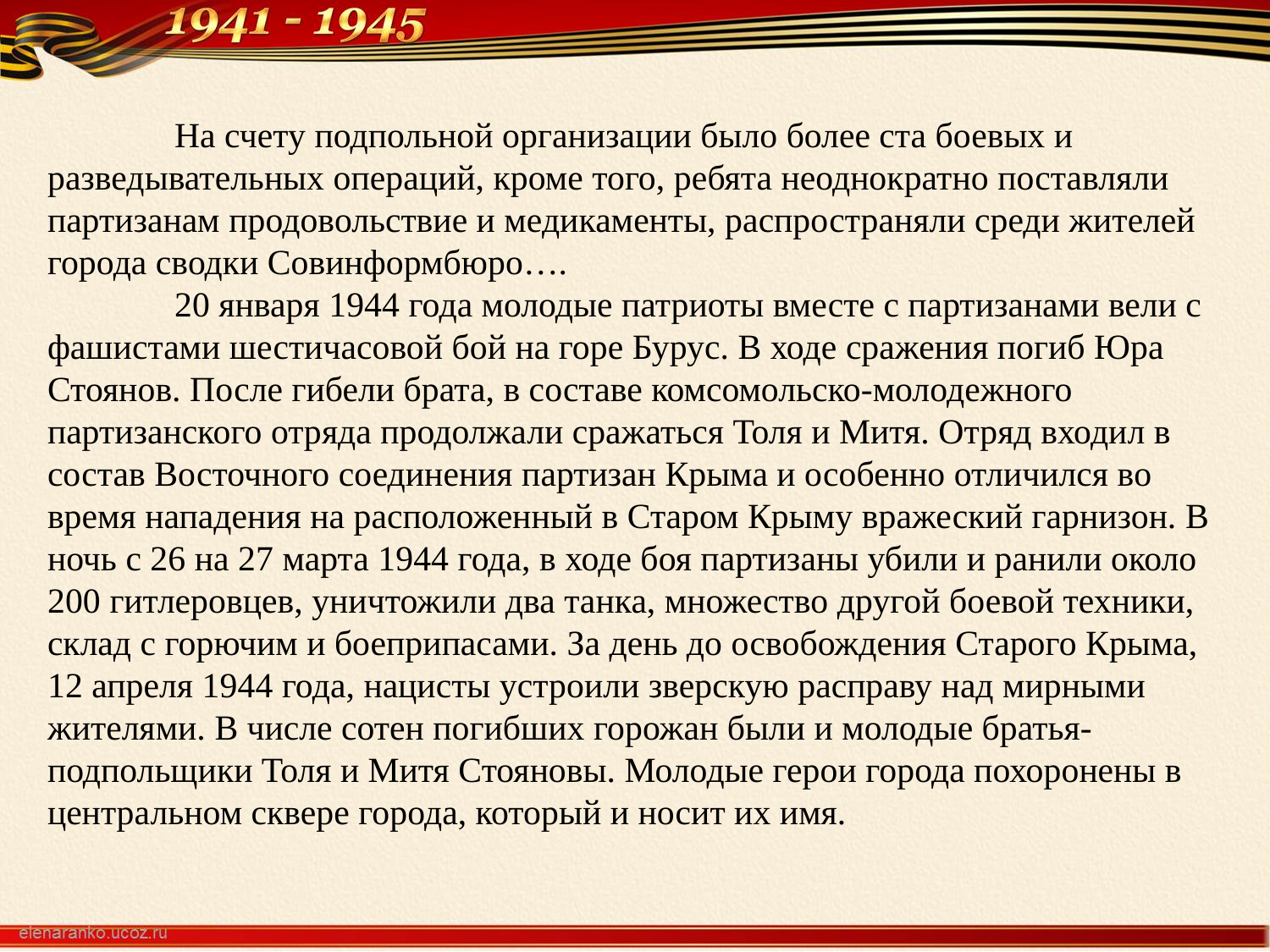

На счету подпольной организации было более ста боевых и разведывательных операций, кроме того, ребята неоднократно поставляли партизанам продовольствие и медикаменты, распространяли среди жителей города сводки Совинформбюро….
	20 января 1944 года молодые патриоты вместе с партизанами вели с фашистами шестичасовой бой на горе Бурус. В ходе сражения погиб Юра Стоянов. После гибели брата, в составе комсомольско-молодежного партизанского отряда продолжали сражаться Толя и Митя. Отряд входил в состав Восточного соединения партизан Крыма и особенно отличился во время нападения на расположенный в Старом Крыму вражеский гарнизон. В ночь с 26 на 27 марта 1944 года, в ходе боя партизаны убили и ранили около 200 гитлеровцев, уничтожили два танка, множество другой боевой техники, склад с горючим и боеприпасами. За день до освобождения Старого Крыма, 12 апреля 1944 года, нацисты устроили зверскую расправу над мирными жителями. В числе сотен погибших горожан были и молодые братья-подпольщики Толя и Митя Стояновы. Молодые герои города похоронены в центральном сквере города, который и носит их имя.